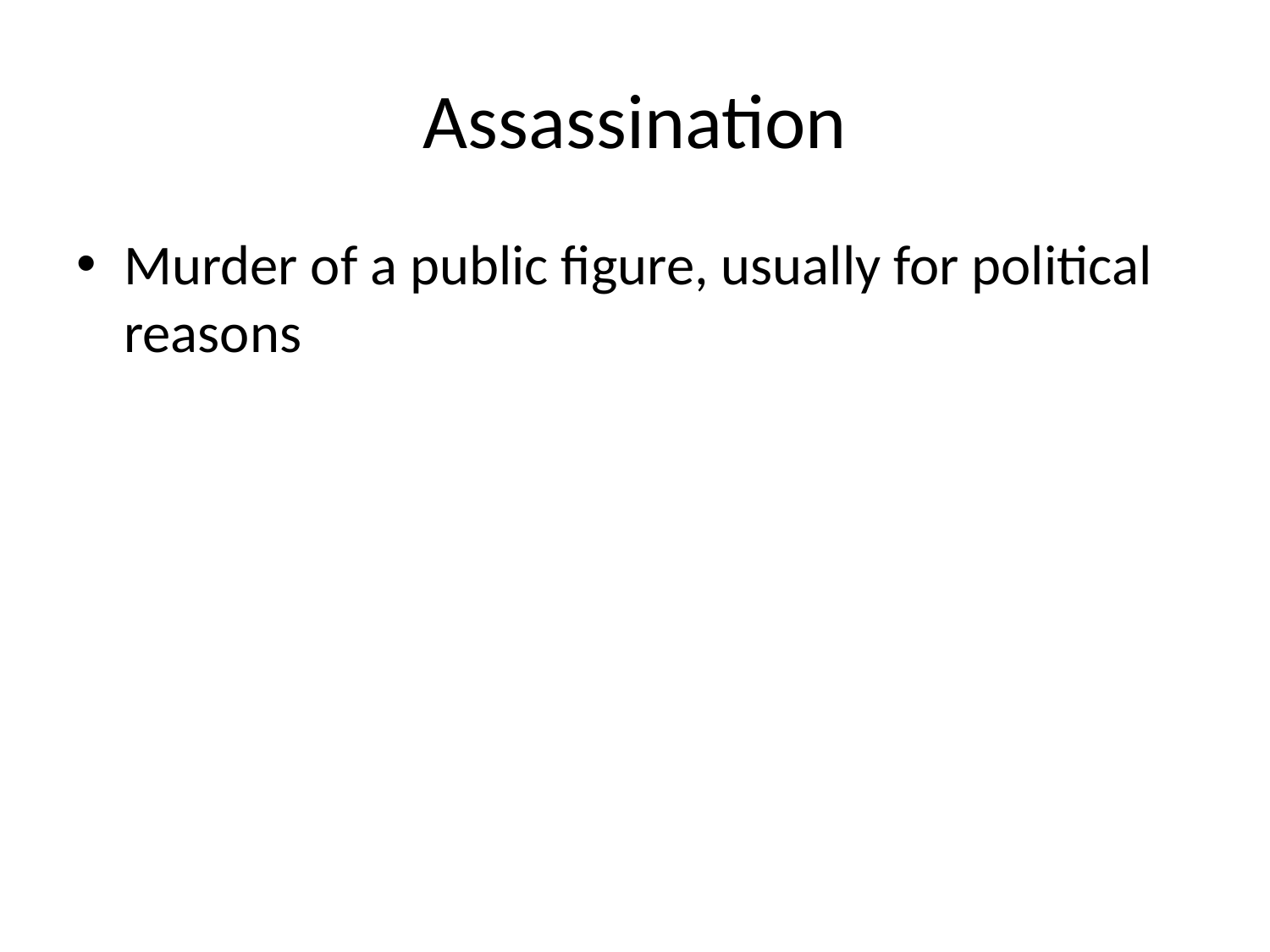

# Assassination
Murder of a public figure, usually for political reasons